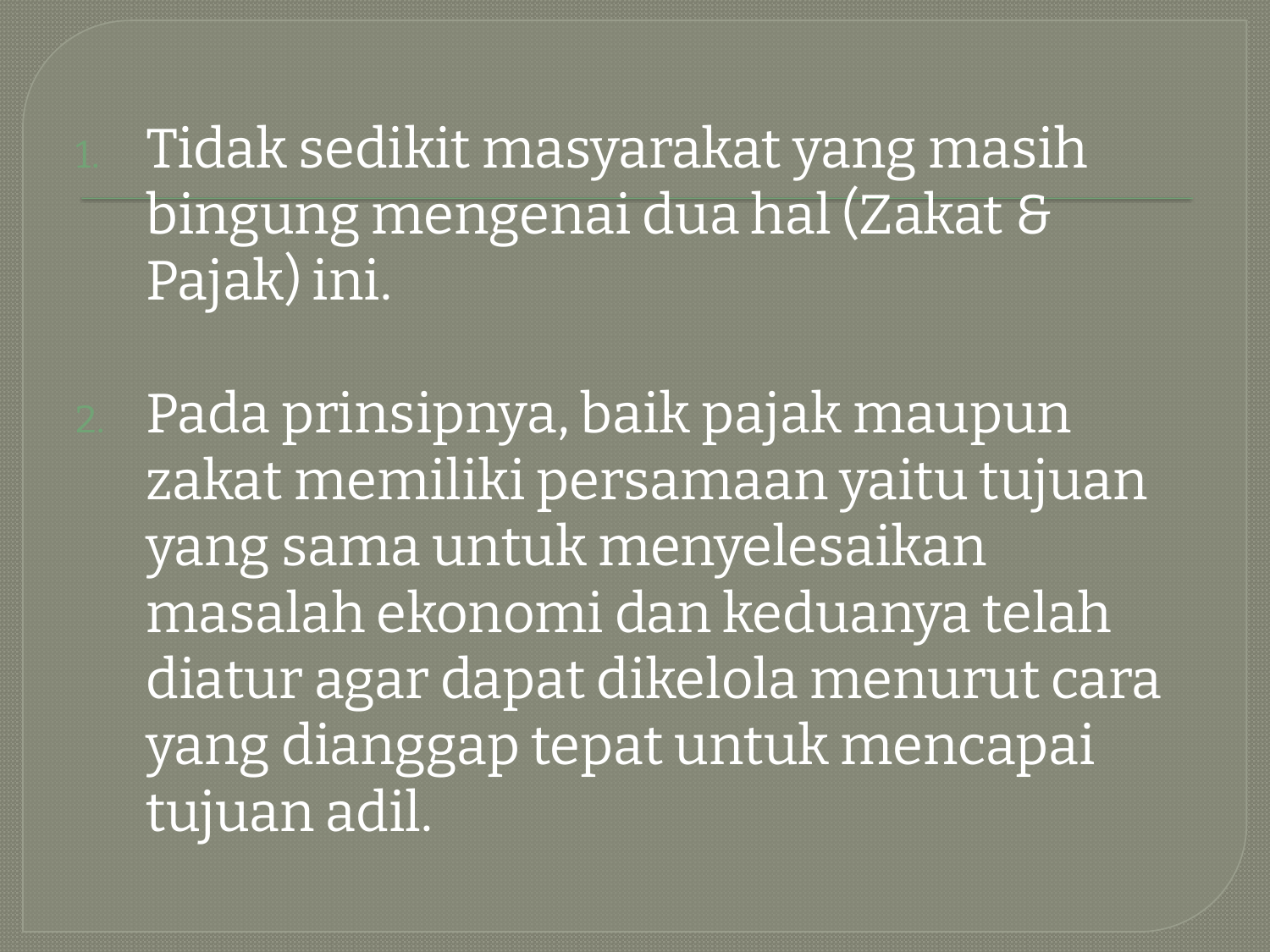

Tidak sedikit masyarakat yang masih bingung mengenai dua hal (Zakat & Pajak) ini.

Pada prinsipnya, baik pajak maupun zakat memiliki persamaan yaitu tujuan yang sama untuk menyelesaikan masalah ekonomi dan keduanya telah diatur agar dapat dikelola menurut cara yang dianggap tepat untuk mencapai tujuan adil.